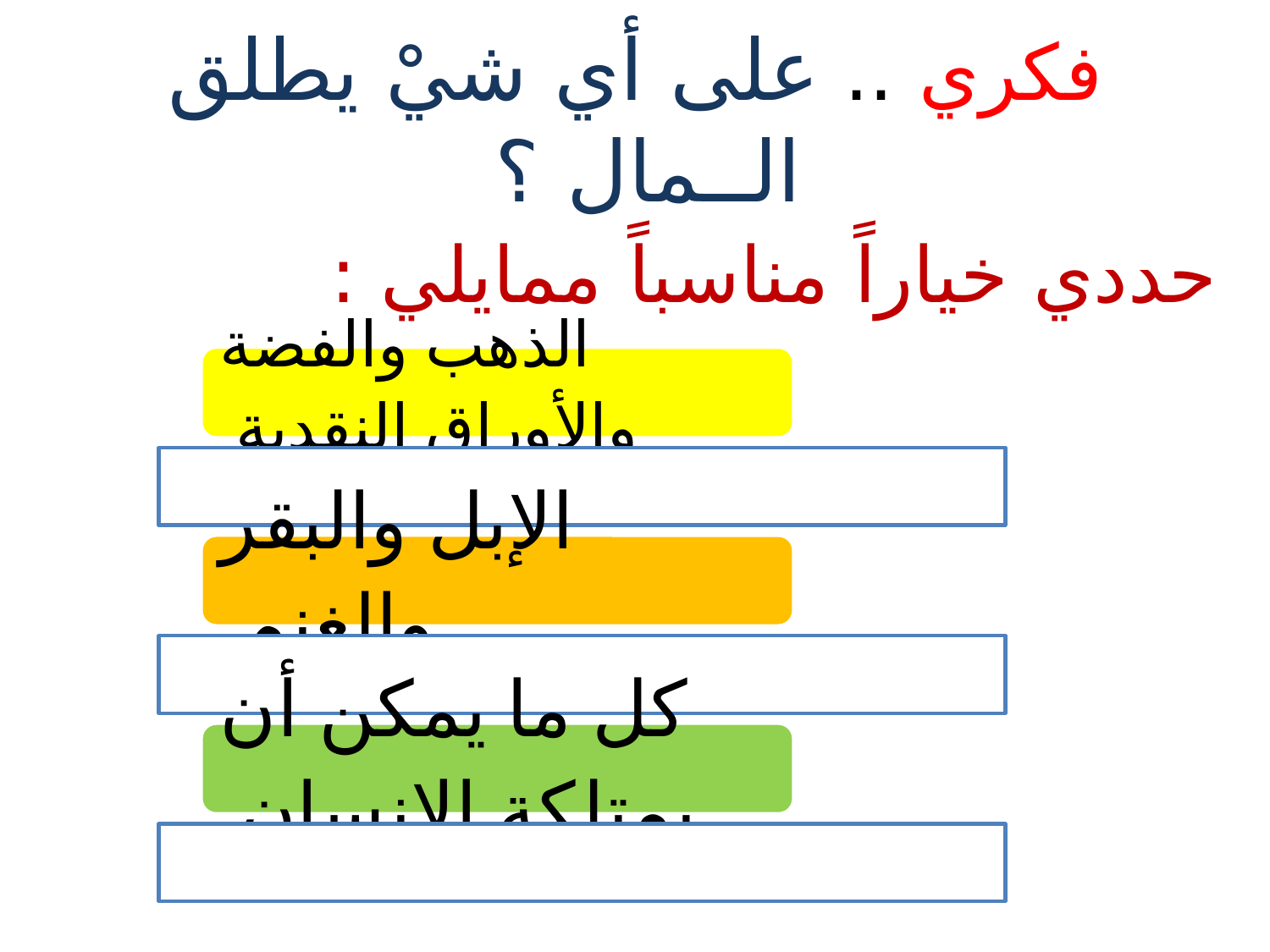

# فكري .. على أي شيْ يطلق الــمال ؟
حددي خياراً مناسباً ممايلي :